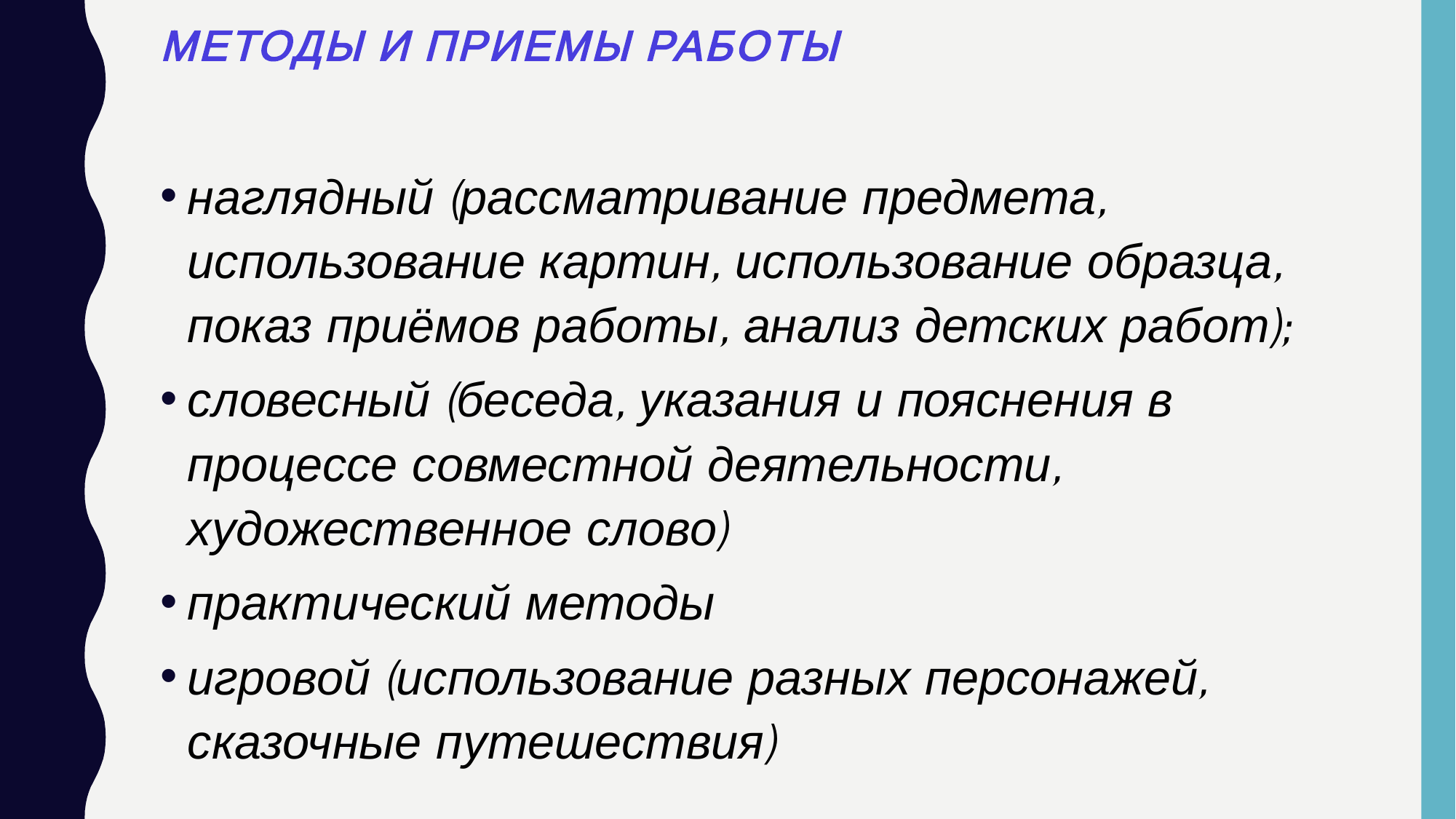

# Методы и приемы работы
наглядный (рассматривание предмета, использование картин, использование образца, показ приёмов работы, анализ детских работ);
словесный (беседа, указания и пояснения в процессе совместной деятельности, художественное слово)
практический методы
игровой (использование разных персонажей, сказочные путешествия)